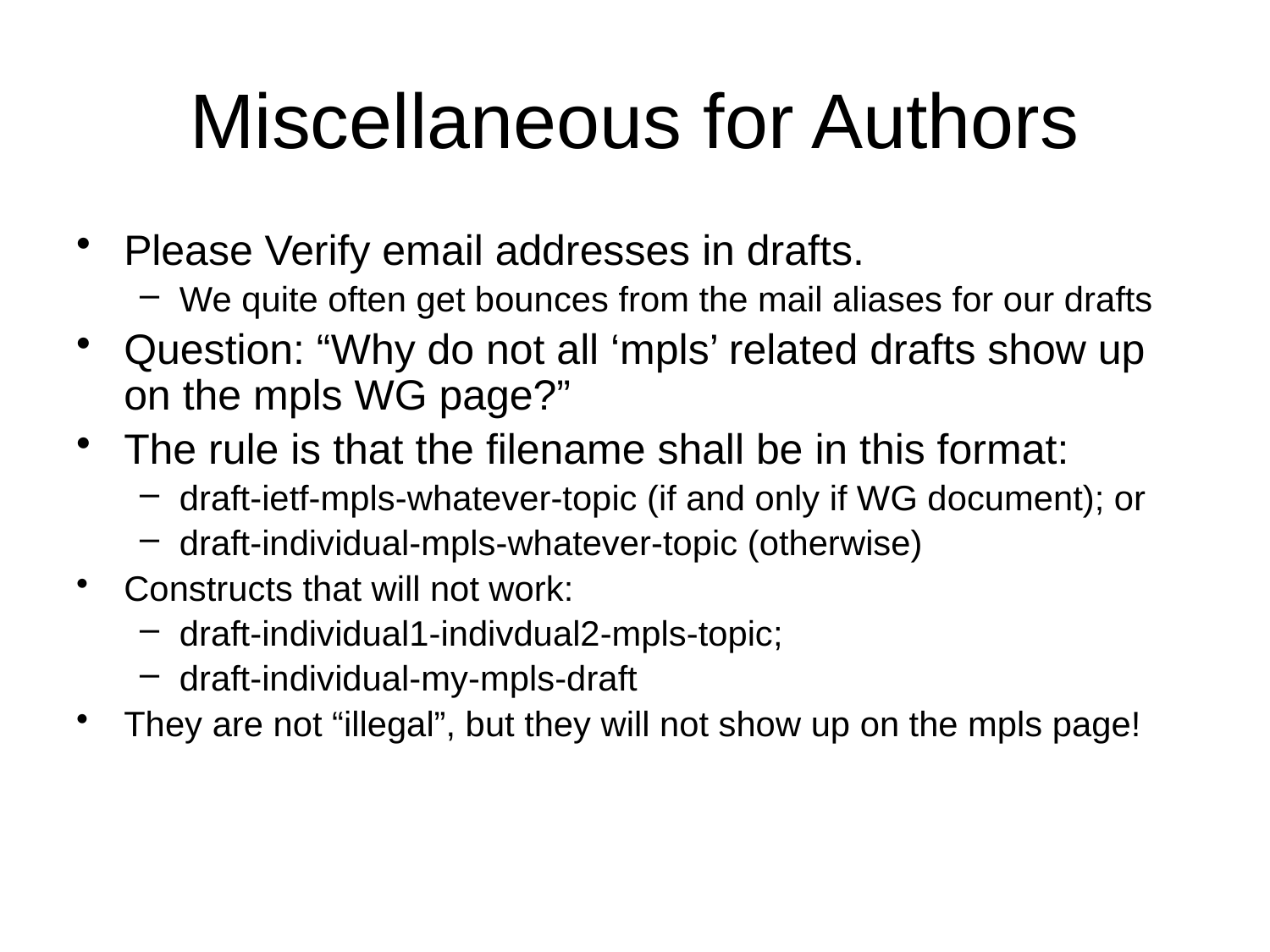

# Miscellaneous for Authors
Please Verify email addresses in drafts.
We quite often get bounces from the mail aliases for our drafts
Question: “Why do not all ‘mpls’ related drafts show up on the mpls WG page?”
The rule is that the filename shall be in this format:
draft-ietf-mpls-whatever-topic (if and only if WG document); or
draft-individual-mpls-whatever-topic (otherwise)
Constructs that will not work:
draft-individual1-indivdual2-mpls-topic;
draft-individual-my-mpls-draft
They are not “illegal”, but they will not show up on the mpls page!